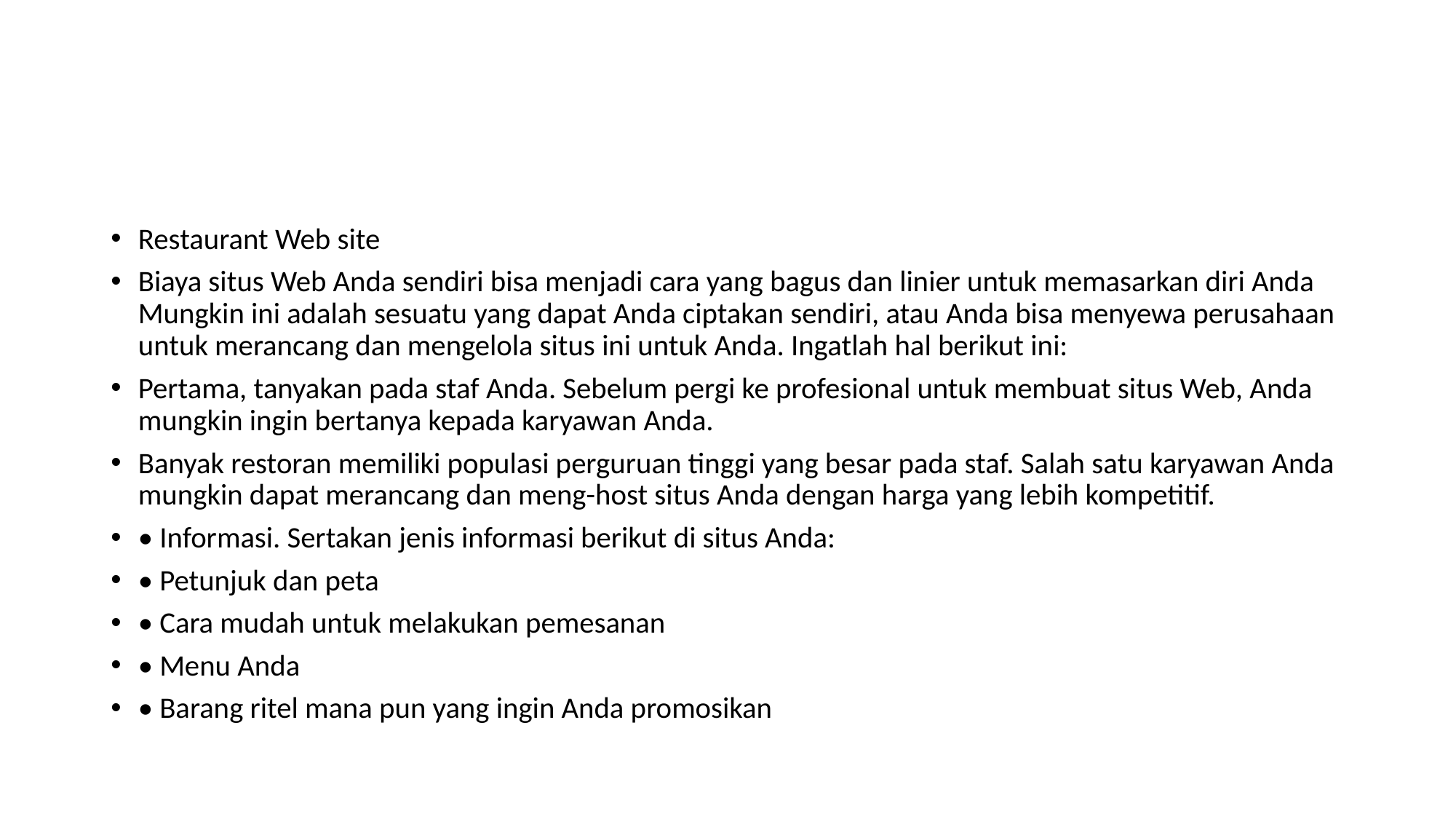

#
Restaurant Web site
Biaya situs Web Anda sendiri bisa menjadi cara yang bagus dan linier untuk memasarkan diri Anda Mungkin ini adalah sesuatu yang dapat Anda ciptakan sendiri, atau Anda bisa menyewa perusahaan untuk merancang dan mengelola situs ini untuk Anda. Ingatlah hal berikut ini:
Pertama, tanyakan pada staf Anda. Sebelum pergi ke profesional untuk membuat situs Web, Anda mungkin ingin bertanya kepada karyawan Anda.
Banyak restoran memiliki populasi perguruan tinggi yang besar pada staf. Salah satu karyawan Anda mungkin dapat merancang dan meng-host situs Anda dengan harga yang lebih kompetitif.
• Informasi. Sertakan jenis informasi berikut di situs Anda:
• Petunjuk dan peta
• Cara mudah untuk melakukan pemesanan
• Menu Anda
• Barang ritel mana pun yang ingin Anda promosikan